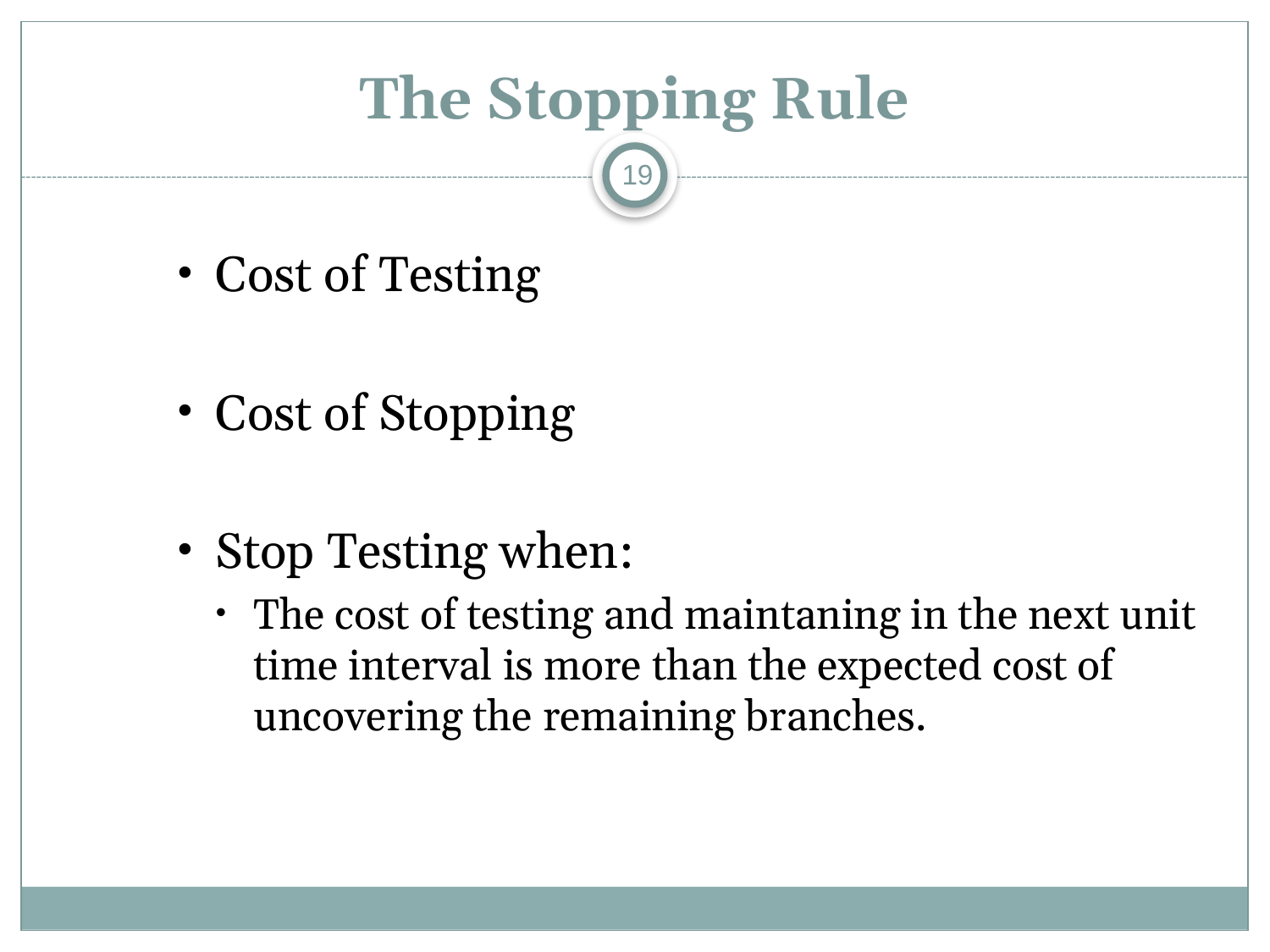

# The Stopping Rule
19
Cost of Testing

Cost of Stopping

Stop Testing when:
The cost of testing and maintaning in the next unit time interval is more than the expected cost of uncovering the remaining branches.